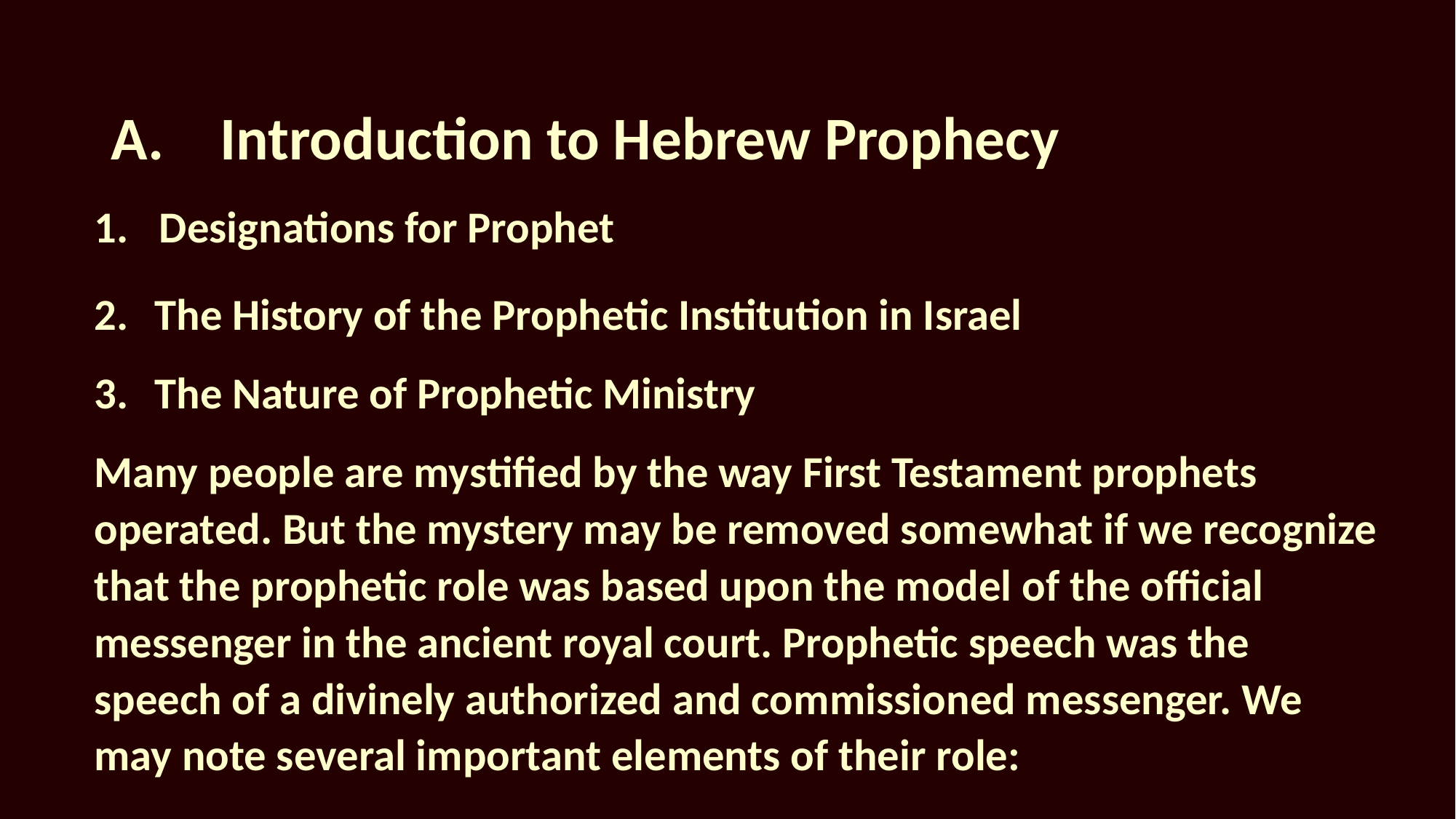

# A.	Introduction to Hebrew Prophecy
	Designations for Prophet
The History of the Prophetic Institution in Israel
The Nature of Prophetic Ministry
Many people are mystified by the way First Testament prophets operated. But the mystery may be removed somewhat if we recognize that the prophetic role was based upon the model of the official messenger in the ancient royal court. Prophetic speech was the speech of a divinely authorized and commissioned messenger. We may note several important elements of their role: